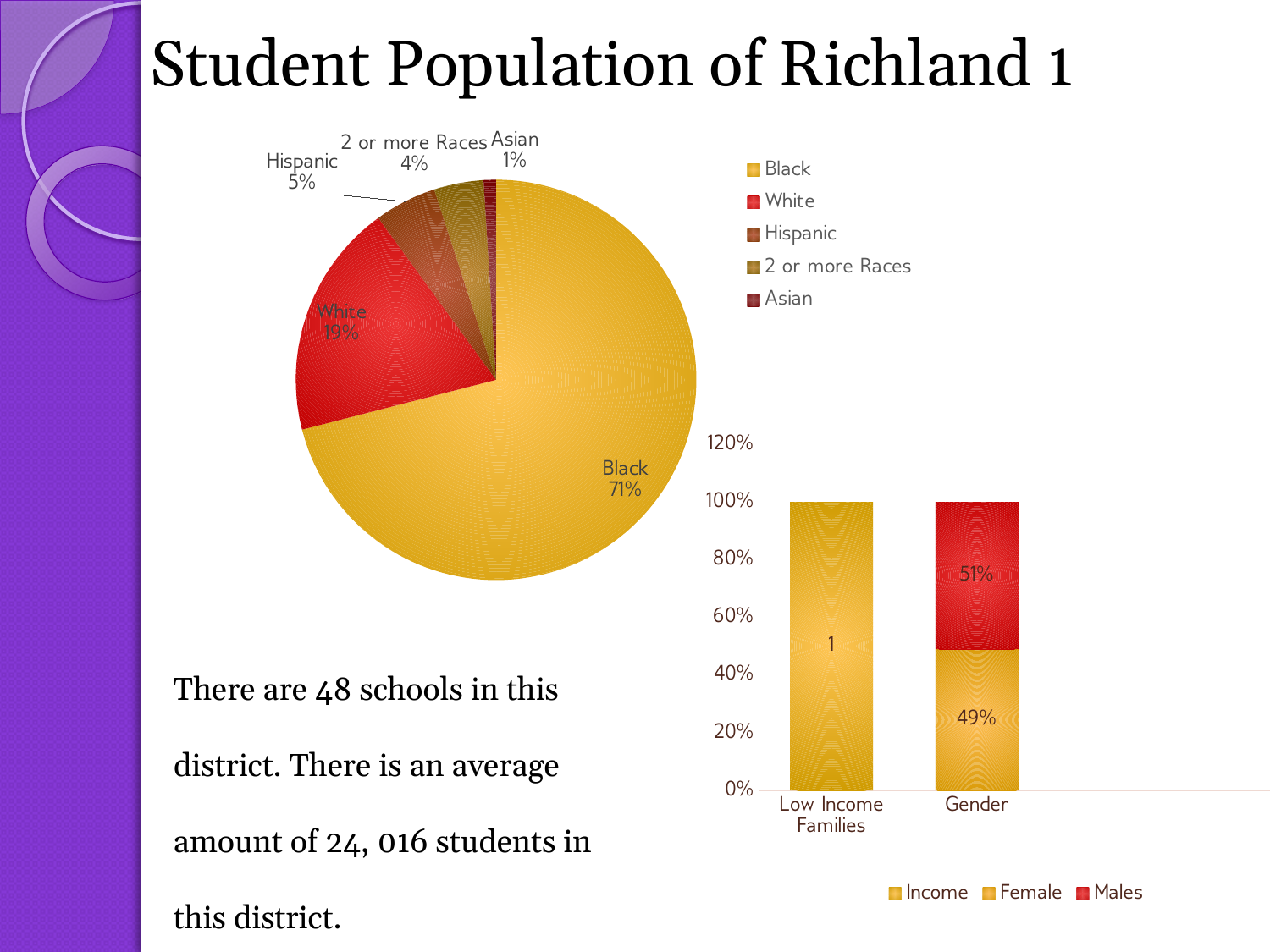

# Student Population of Richland 1

### Chart

| Category | Richland 1 |
|---|---|
| Black | 0.71 |
| White | 0.19 |
| Hispanic | 0.05 |
| 2 or more Races | 0.04 |
| Asian | 0.01 |

### Chart

| Category | Income | Female | Males |
|---|---|---|---|
| Low Income Families | 1.0 | None | None |
| Gender | None | 0.49 | 0.51 |
There are 48 schools in this district. There is an average amount of 24, 016 students in this district.